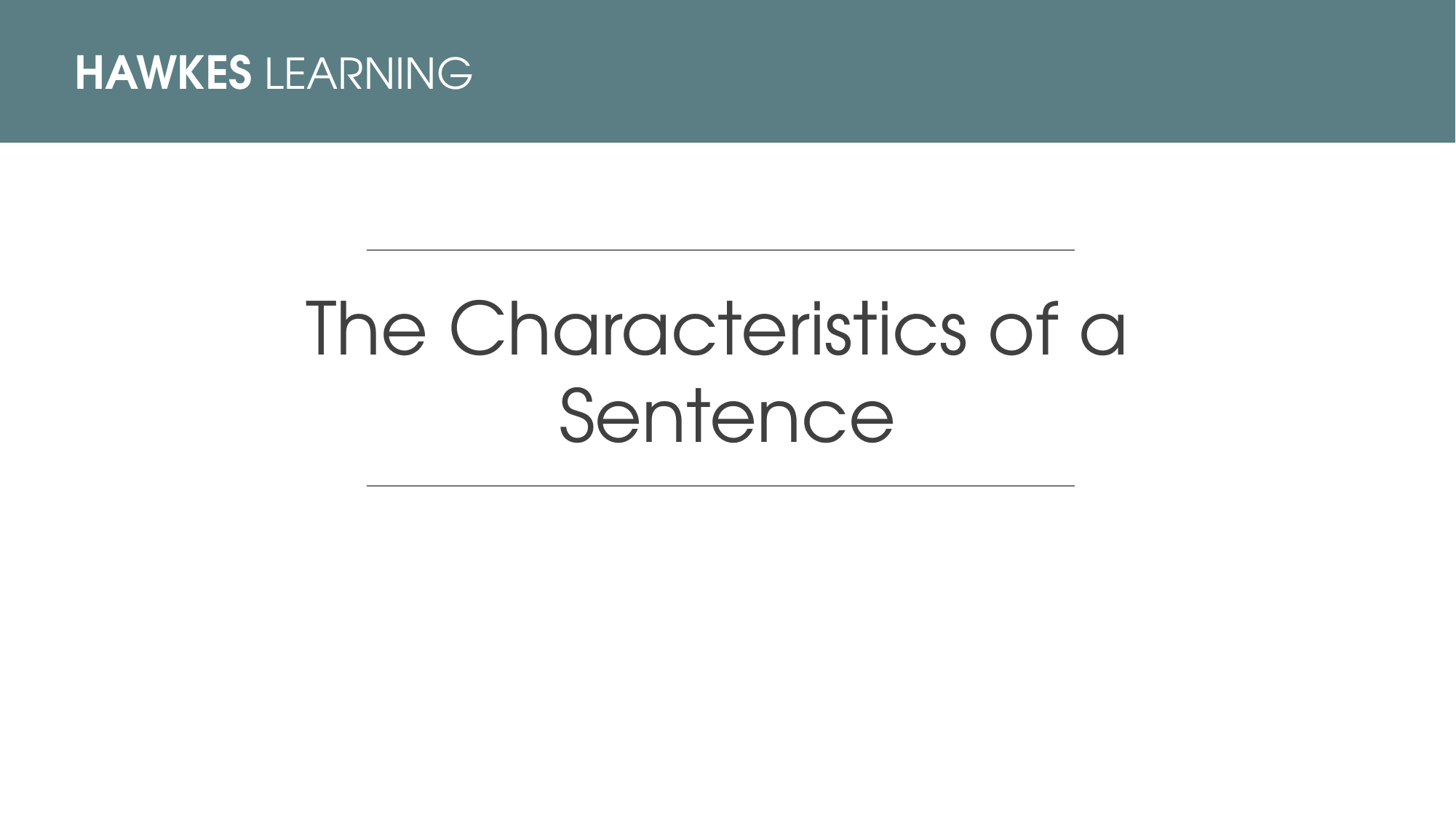

HAWKES LEARNING
The Characteristics of a  Sentence